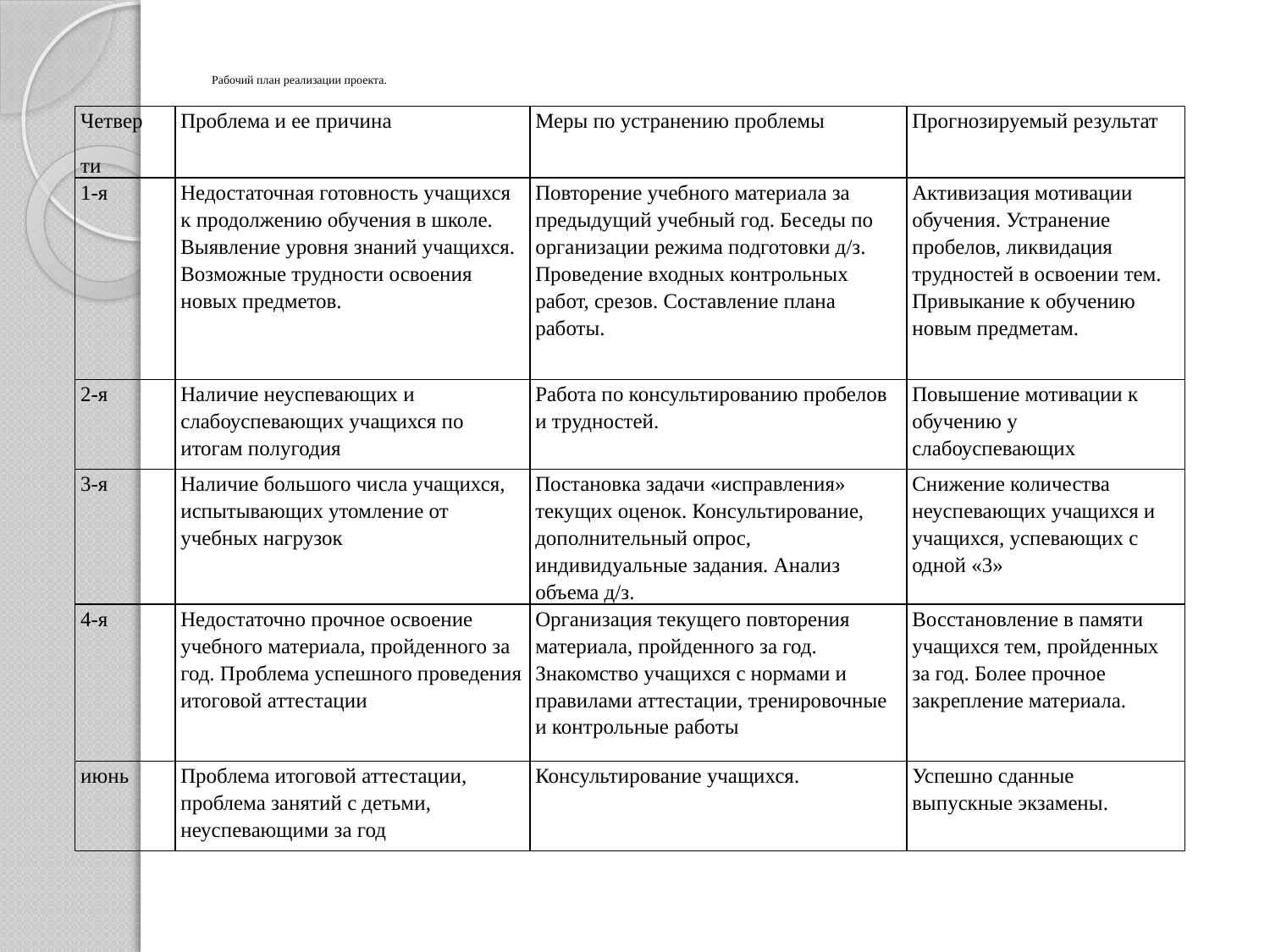

# Рабочий план реализации проекта.
| Четвер ти | Проблема и ее причина | Меры по устранению проблемы | Прогнозируемый результат |
| --- | --- | --- | --- |
| 1-я | Недостаточная готовность учащихся к продолжению обучения в школе. Выявление уровня знаний учащихся. Возможные трудности освоения новых предметов. | Повторение учебного материала за предыдущий учебный год. Беседы по организации режима подготовки д/з. Проведение входных контрольных работ, срезов. Составление плана работы. | Активизация мотивации обучения. Устранение пробелов, ликвидация трудностей в освоении тем. Привыкание к обучению новым предметам. |
| 2-я | Наличие неуспевающих и слабоуспевающих учащихся по итогам полугодия | Работа по консультированию пробелов и трудностей. | Повышение мотивации к обучению у слабоуспевающих |
| 3-я | Наличие большого числа учащихся, испытывающих утомление от учебных нагрузок | Постановка задачи «исправления» текущих оценок. Консультирование, дополнительный опрос, индивидуальные задания. Анализ объема д/з. | Снижение количества неуспевающих учащихся и учащихся, успевающих с одной «3» |
| 4-я | Недостаточно прочное освоение учебного материала, пройденного за год. Проблема успешного проведения итоговой аттестации | Организация текущего повторения материала, пройденного за год. Знакомство учащихся с нормами и правилами аттестации, тренировочные и контрольные работы | Восстановление в памяти учащихся тем, пройденных за год. Более прочное закрепление материала. |
| июнь | Проблема итоговой аттестации, проблема занятий с детьми, неуспевающими за год | Консультирование учащихся. | Успешно сданные выпускные экзамены. |